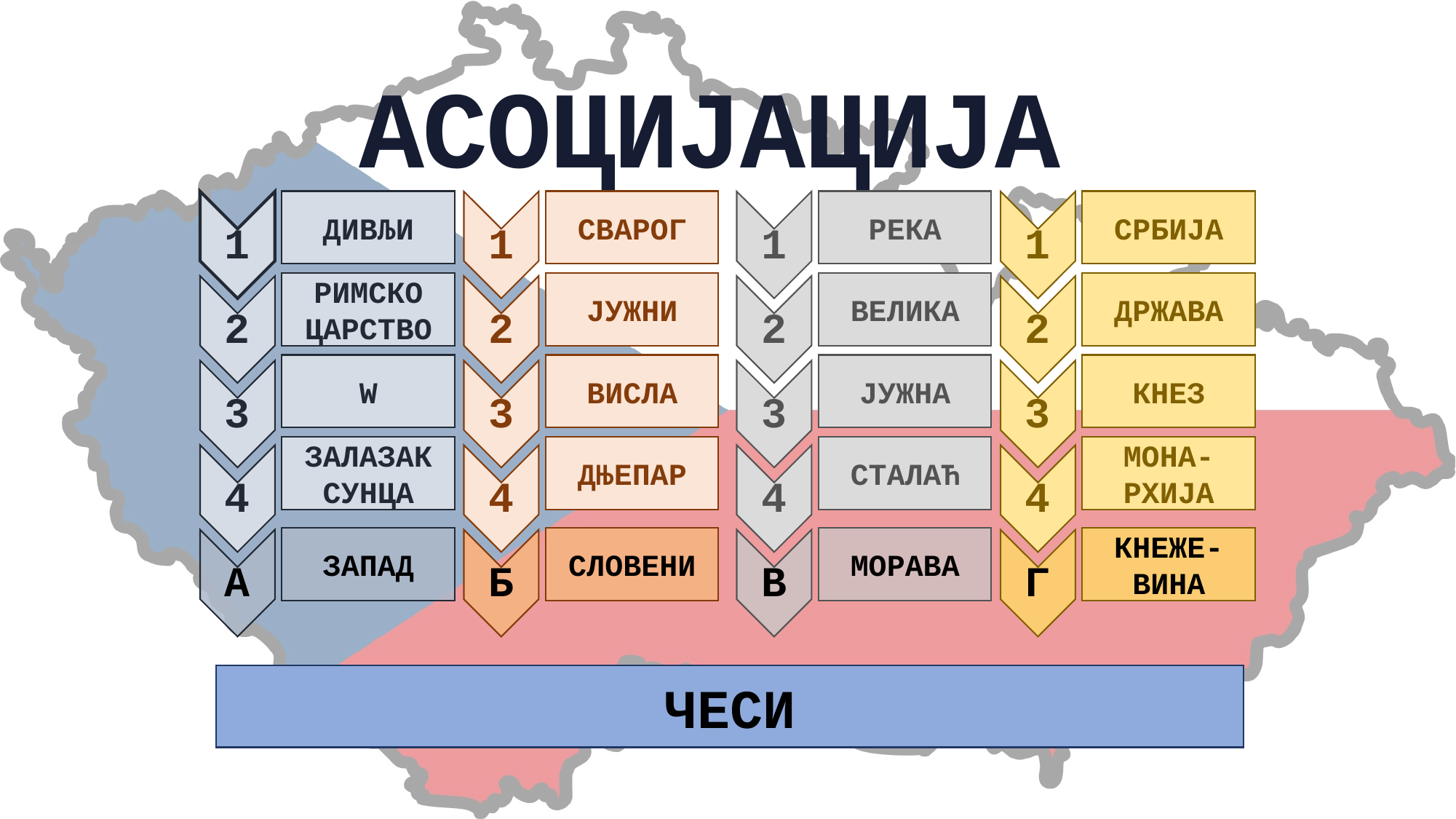

АСОЦИЈАЦИЈА
1
2
3
4
А
ДИВЉИ
1
2
3
4
Б
СВАРОГ
1
2
3
4
В
РЕКА
1
2
3
4
Г
СРБИЈА
РИМСКО ЦАРСТВО
ЈУЖНИ
ВЕЛИКА
ДРЖАВА
W
ВИСЛА
ЈУЖНА
КНЕЗ
ЗАЛАЗАК СУНЦА
ДЊЕПАР
СТАЛАЋ
МОНА-РХИЈА
ЗАПАД
СЛОВЕНИ
МОРАВА
КНЕЖЕ-ВИНА
ЧЕСИ